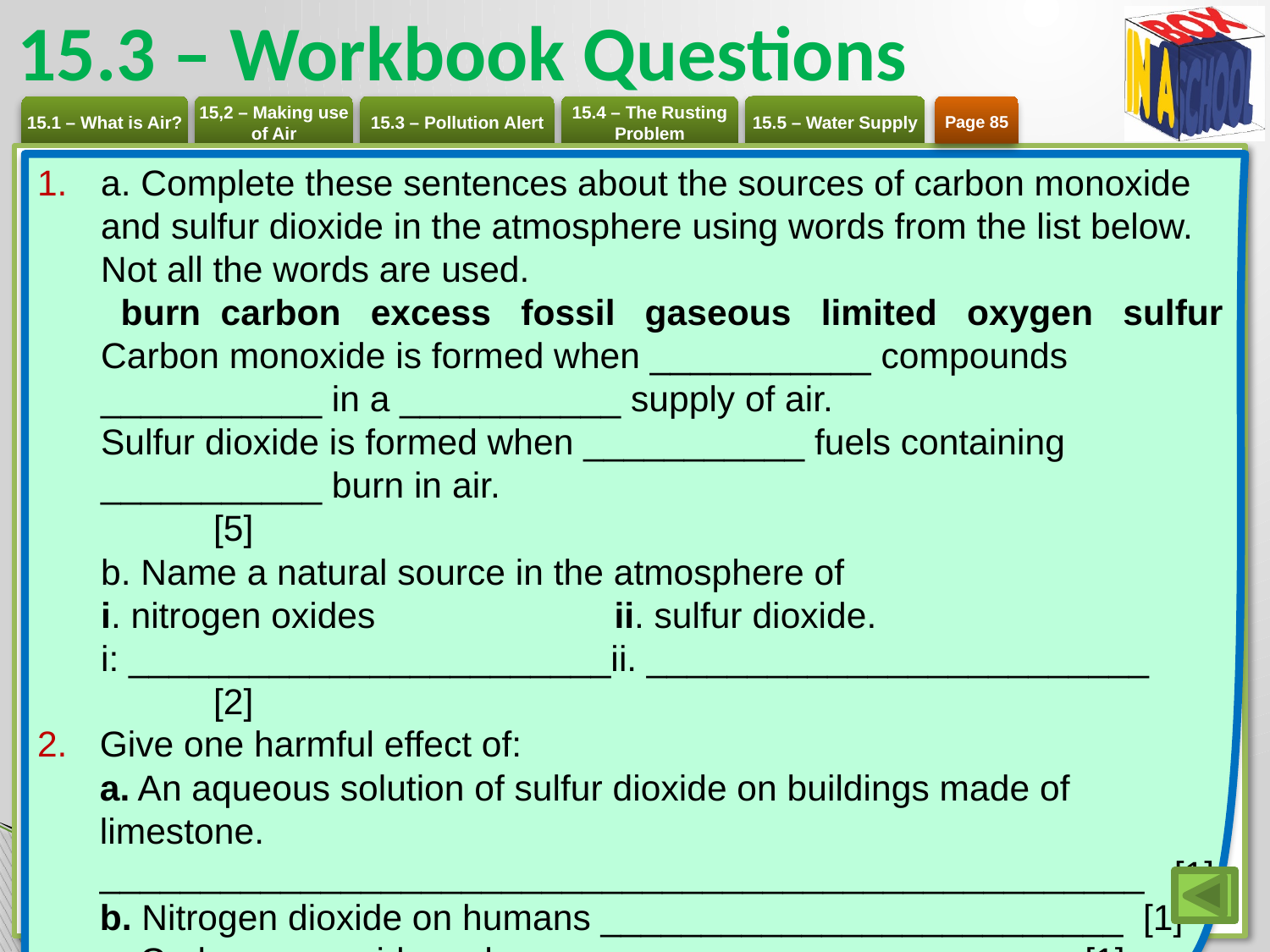

# 15.3 – Workbook Questions
Page 85
a. Complete these sentences about the sources of carbon monoxide and sulfur dioxide in the atmosphere using words from the list below. Not all the words are used.
  burn  carbon   excess   fossil   gaseous   limited   oxygen   sulfur
Carbon monoxide is formed when ___________ compounds ___________ in a ___________ supply of air.
Sulfur dioxide is formed when ___________ fuels containing ___________ burn in air. 	[5]
b. Name a natural source in the atmosphere of
i. nitrogen oxides                        ii. sulfur dioxide.
i: ________________________ii. _________________________	[2]
Give one harmful effect of:
a. An aqueous solution of sulfur dioxide on buildings made of limestone.
____________________________________________________   [1]
b. Nitrogen dioxide on humans __________________________  [1]
c. Carbon monoxide on humans_______________________ [1]